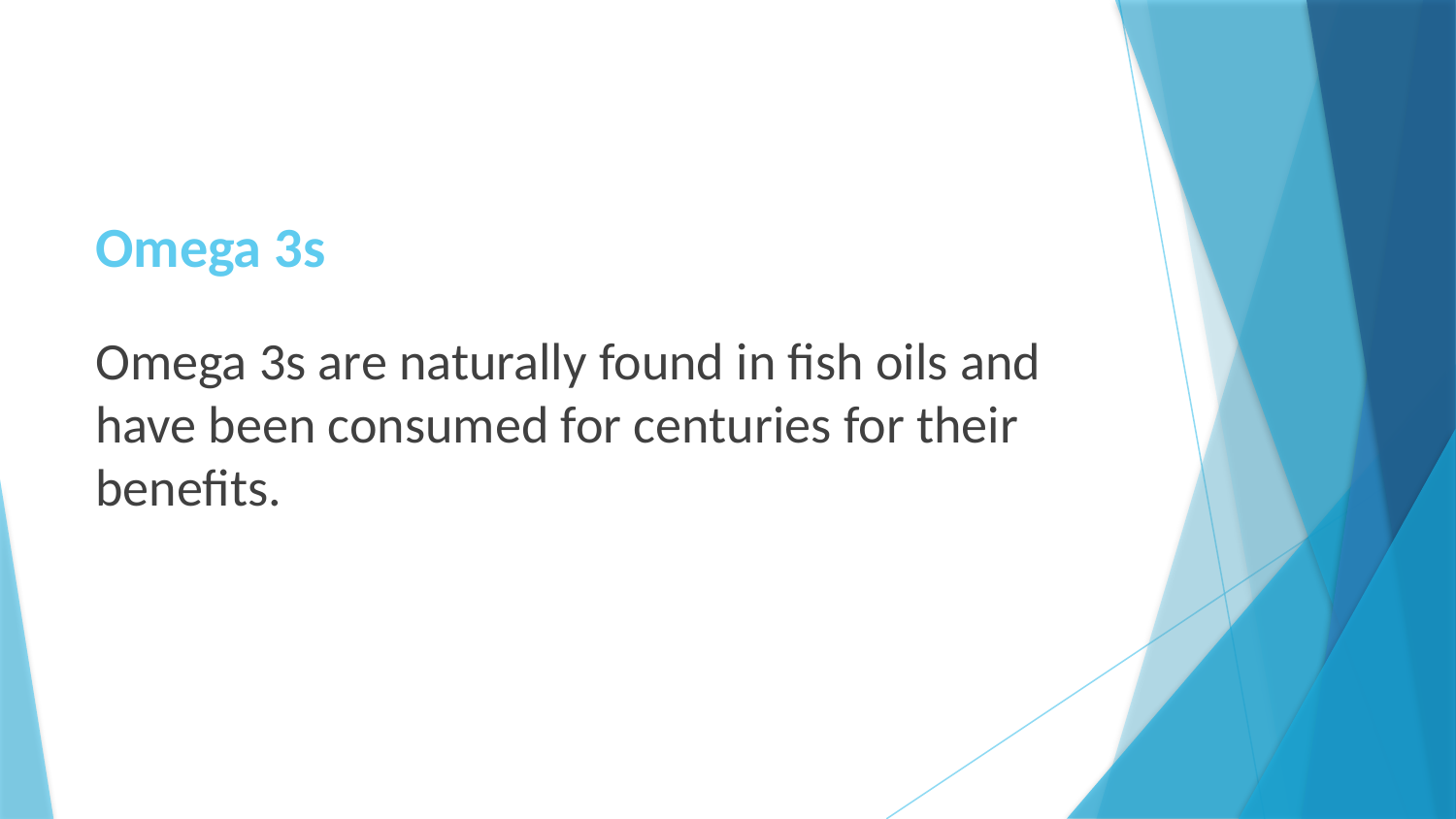

# Omega 3s
Omega 3s are naturally found in fish oils and have been consumed for centuries for their benefits.